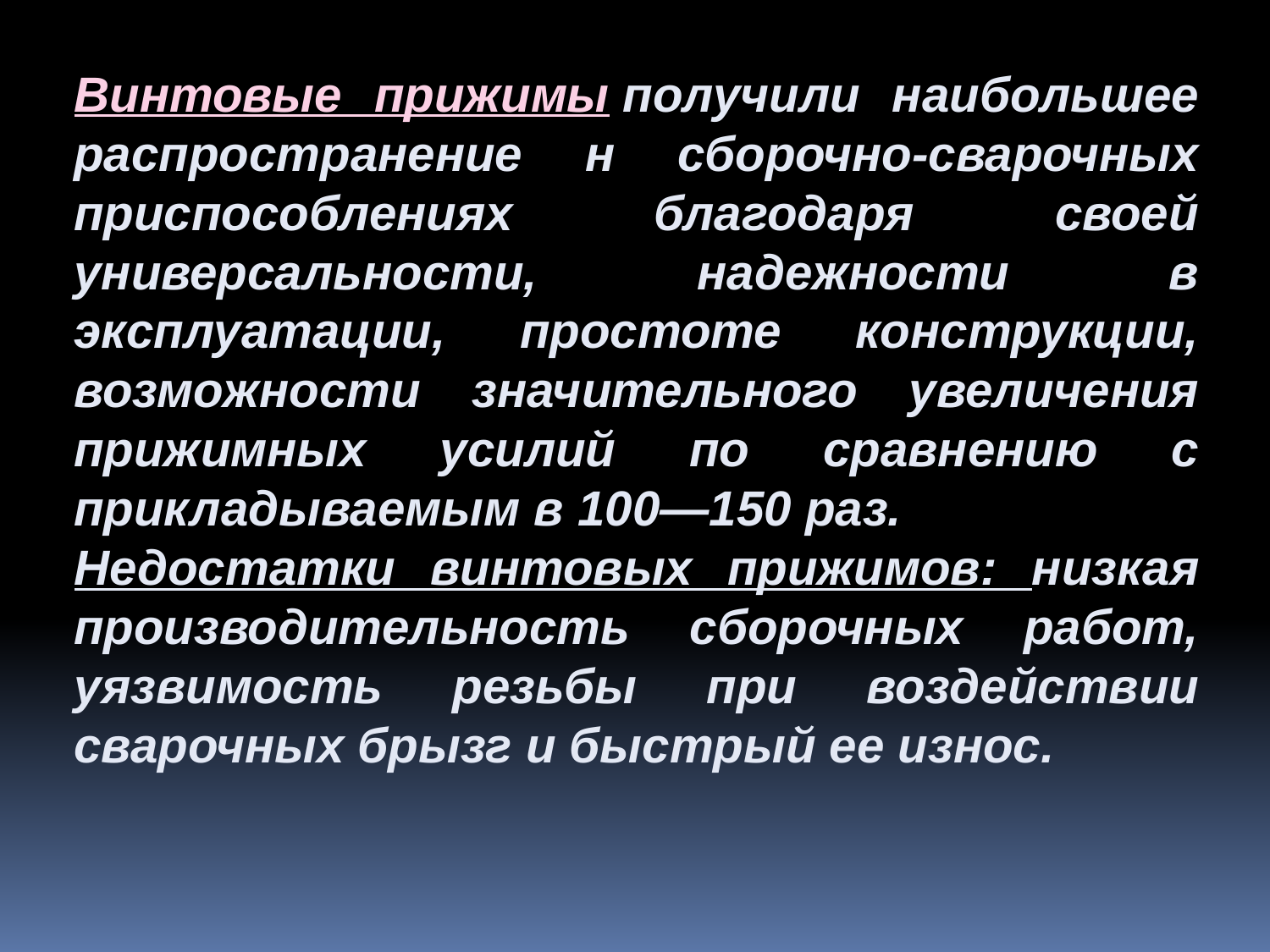

Винтовые прижимы получили наибольшее распространение н сборочно-сварочных приспособлениях благодаря своей универсальности, надежности в эксплуатации, простоте конструкции, возможности значительного увеличения прижимных усилий по сравнению с прикладываемым в 100—150 раз.
Недостатки винтовых прижимов: низкая производительность сборочных работ, уязви­мость резьбы при воздействии сварочных брызг и быстрый ее износ.